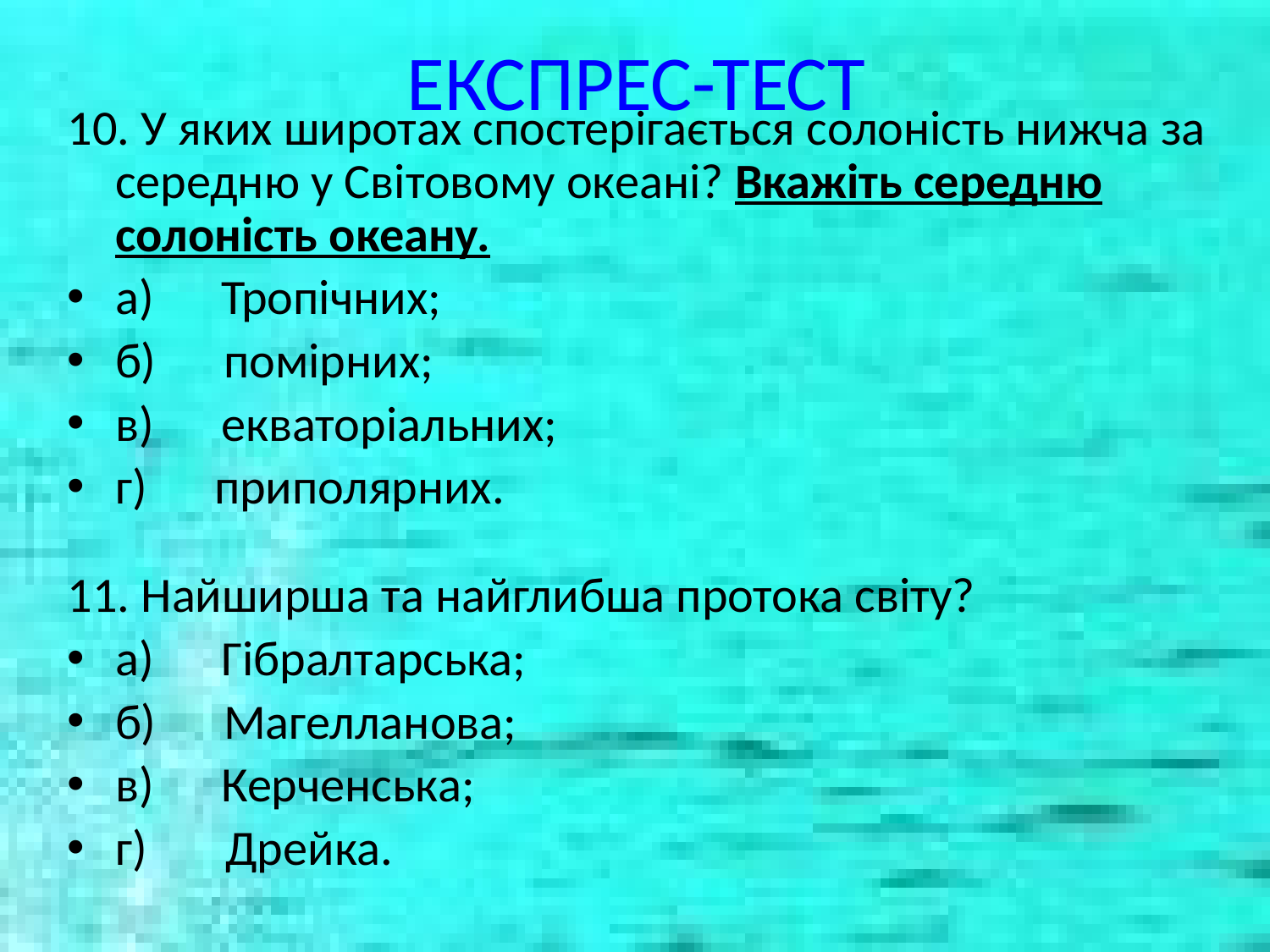

# ЕКСПРЕС-ТЕСТ
10. У яких широтах спостерігається солоність нижча за середню у Світовому океані? Вкажіть середню солоність океану.
а)      Тропічних;
б)      помірних;
в)      екваторіальних;
г)      приполярних.

11. Найширша та найглибша протока світу?
а)      Гібралтарська;
б)      Магелланова;
в)      Керченська;
г)       Дрейка.